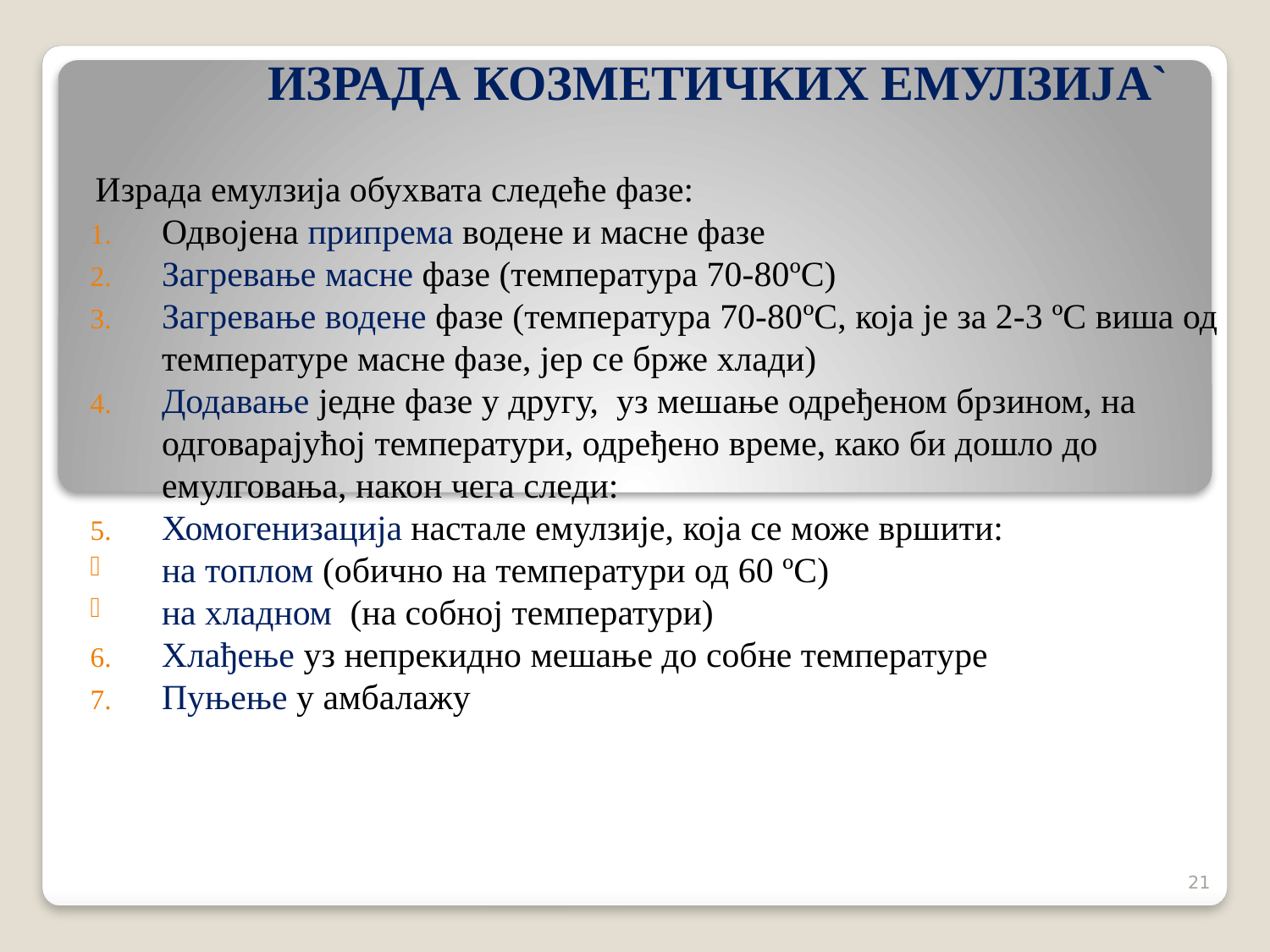

# ИЗРАДА КОЗМЕТИЧКИХ ЕМУЛЗИЈА`
Израда емулзија обухвата следеће фазе:
Одвојена припрема водене и масне фазе
Загревање масне фазе (температура 70-80ºC)
Загревање водене фазе (температура 70-80ºC, која је за 2-3 ºC виша од температуре масне фазе, јер се брже хлади)
Додавање једне фазе у другу,  уз мешање одређеном брзином, на одговарајућој температури, одређено време, како би дошло до емулговања, након чега следи:
Хомогенизација настале емулзије, која се може вршити:
на топлом (обично на температури од 60 ºC)
на хладном  (на собној температури)
Хлађење уз непрекидно мешање до собне температуре
Пуњење у амбалажу

21